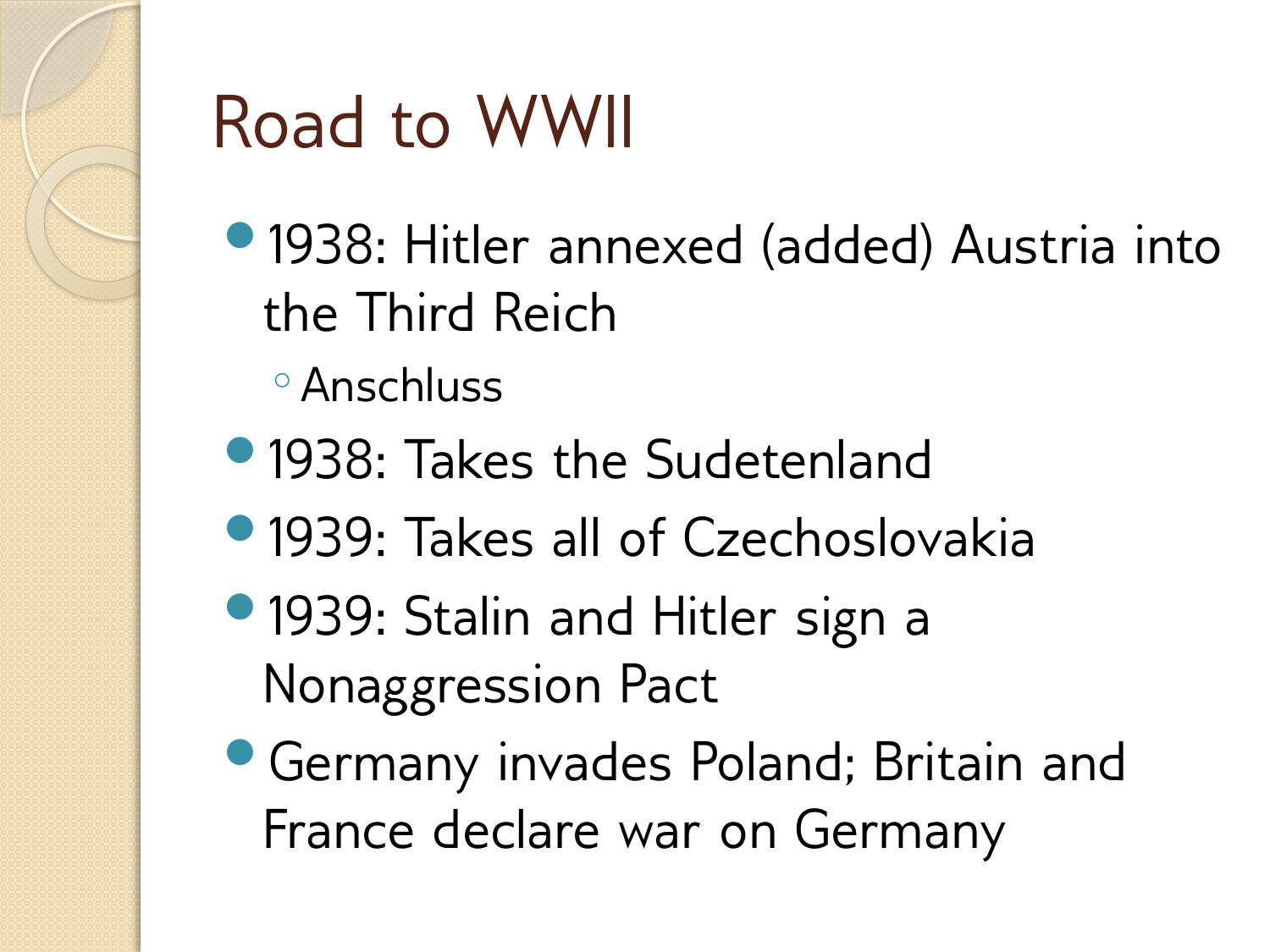

# Road to WWII
1938: Hitler annexed (added) Austria into the Third Reich
Anschluss
1938: Takes the Sudetenland
1939: Takes all of Czechoslovakia
1939: Stalin and Hitler sign a Nonaggression Pact
Germany invades Poland; Britain and France declare war on Germany